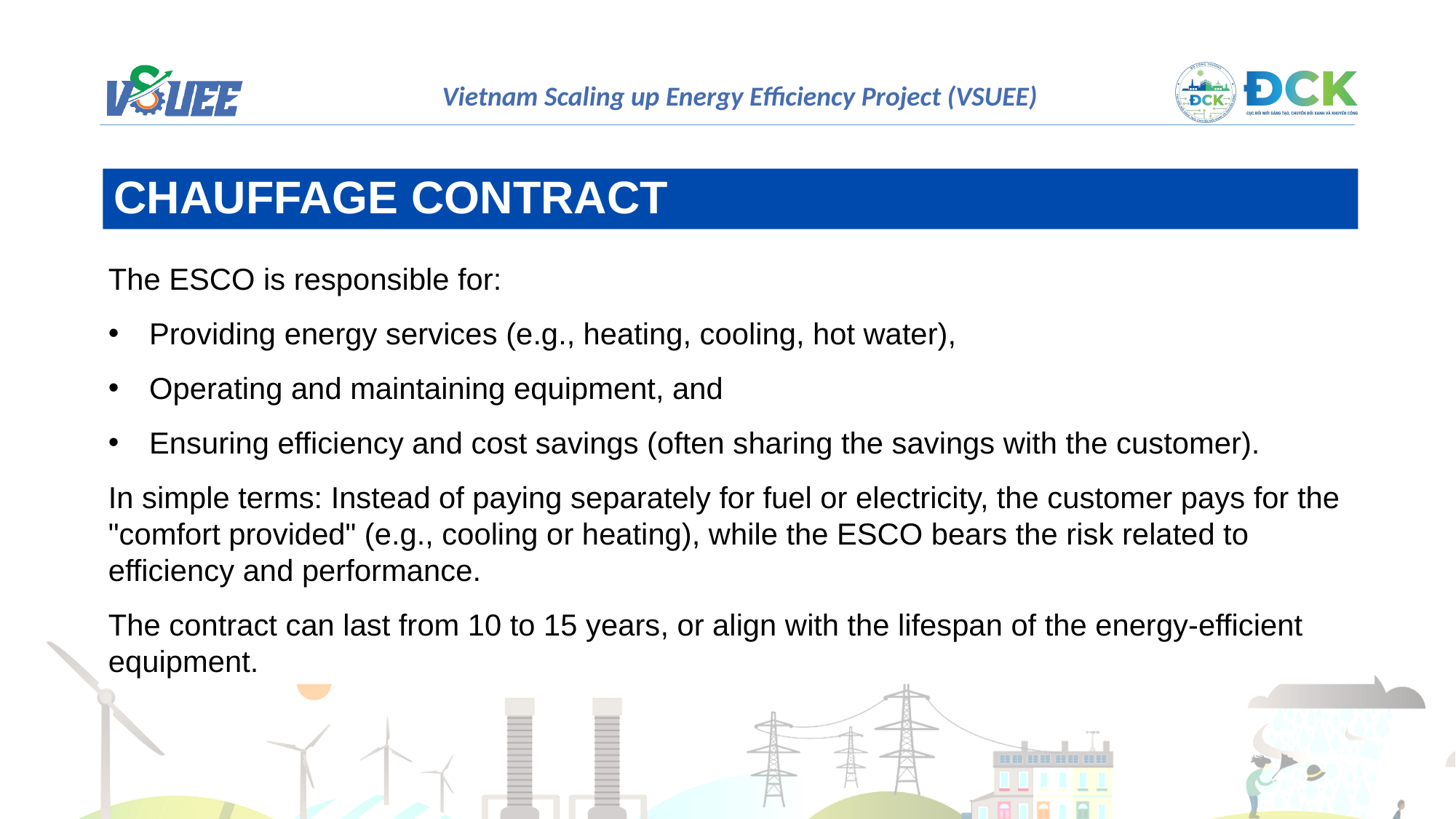

CHAUFFAGE CONTRACT
The ESCO is responsible for:
Providing energy services (e.g., heating, cooling, hot water),
Operating and maintaining equipment, and
Ensuring efficiency and cost savings (often sharing the savings with the customer).
In simple terms: Instead of paying separately for fuel or electricity, the customer pays for the "comfort provided" (e.g., cooling or heating), while the ESCO bears the risk related to efficiency and performance.
The contract can last from 10 to 15 years, or align with the lifespan of the energy-efficient equipment.